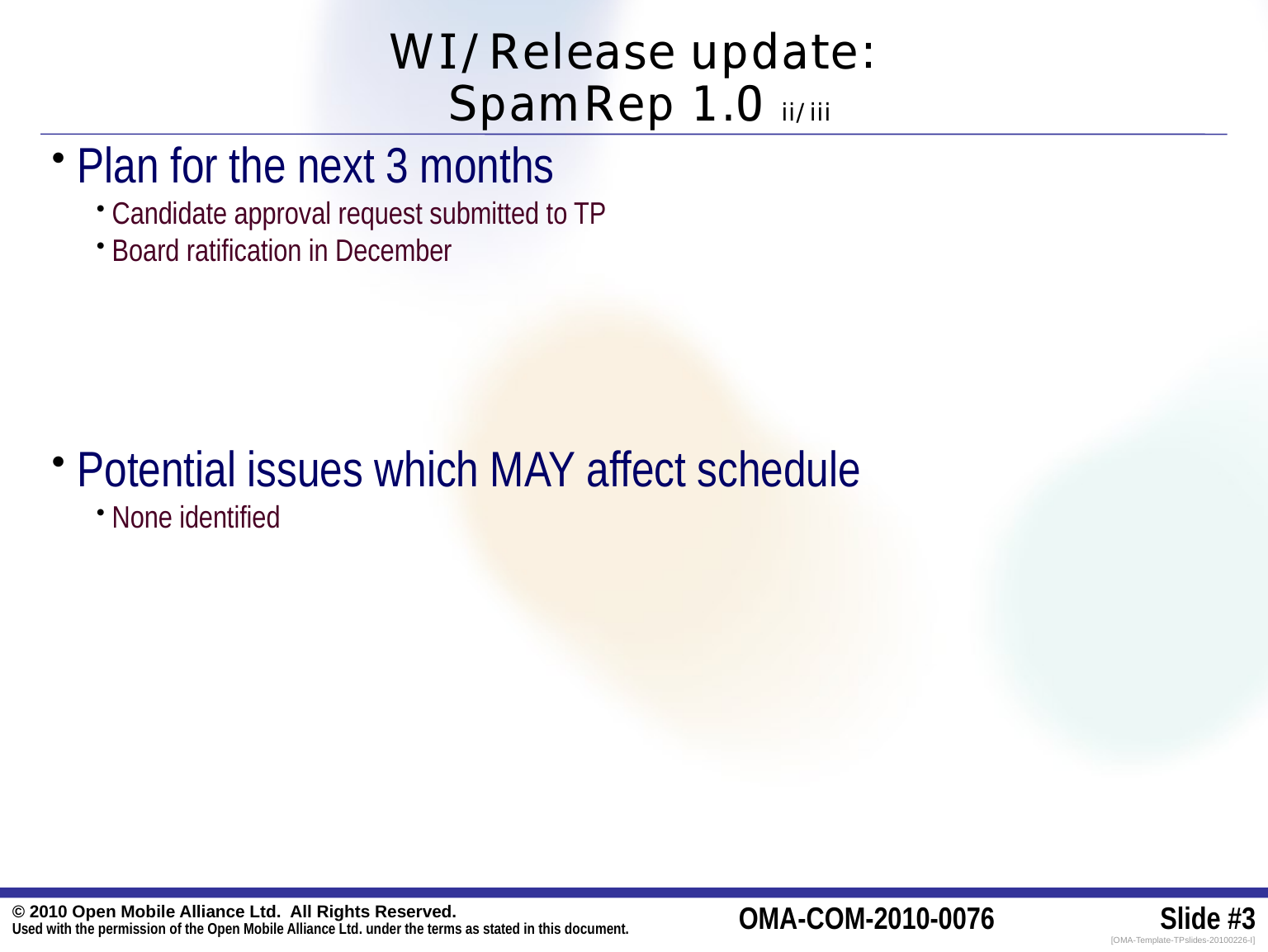

►
# WI/Release update: SpamRep 1.0 ii/iii
▲
▼
 Plan for the next 3 months
Candidate approval request submitted to TP
Board ratification in December

 Potential issues which MAY affect schedule
None identified